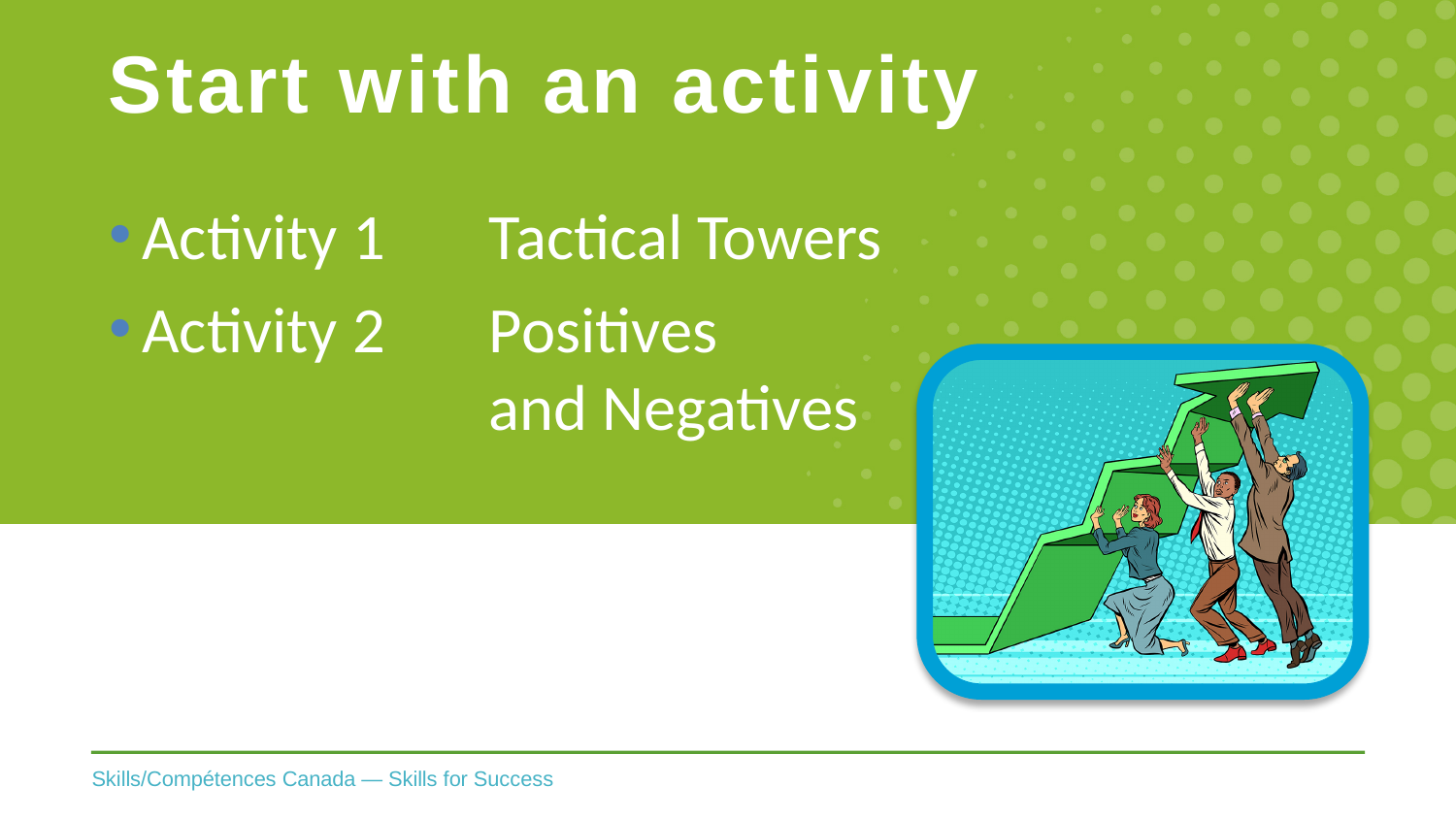

# Start with an activity
Activity 1  	Tactical Towers
Activity 2  	Positives
	and Negatives